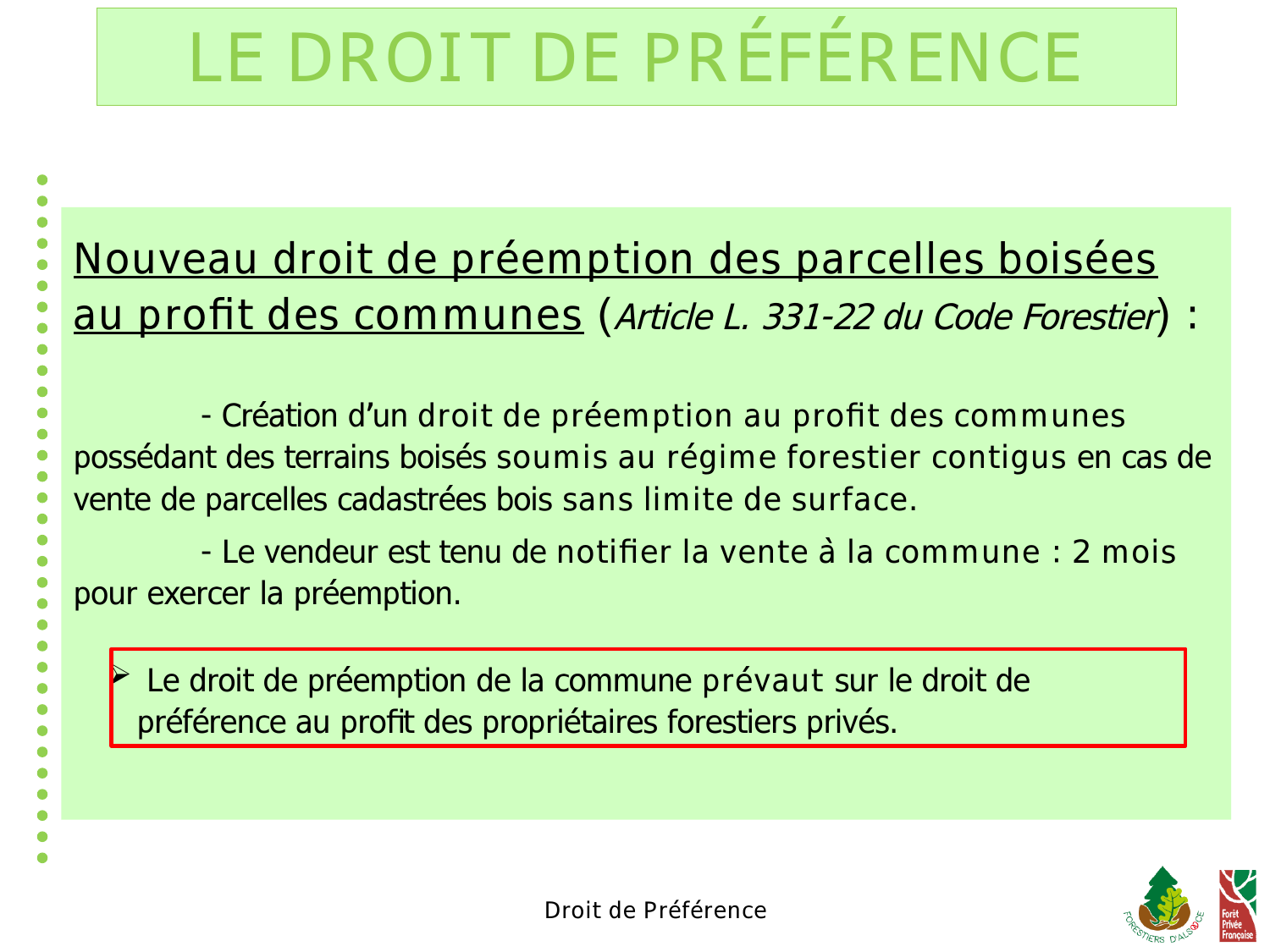

Le Droit de préférence

Nouveau droit de préemption des parcelles boisées au profit des communes (Article L. 331-22 du Code Forestier) :

	- Création d’un droit de préemption au profit des communes possédant des terrains boisés soumis au régime forestier contigus en cas de vente de parcelles cadastrées bois sans limite de surface.
	- Le vendeur est tenu de notifier la vente à la commune : 2 mois pour exercer la préemption.

 Le droit de préemption de la commune prévaut sur le droit de
préférence au profit des propriétaires forestiers privés.